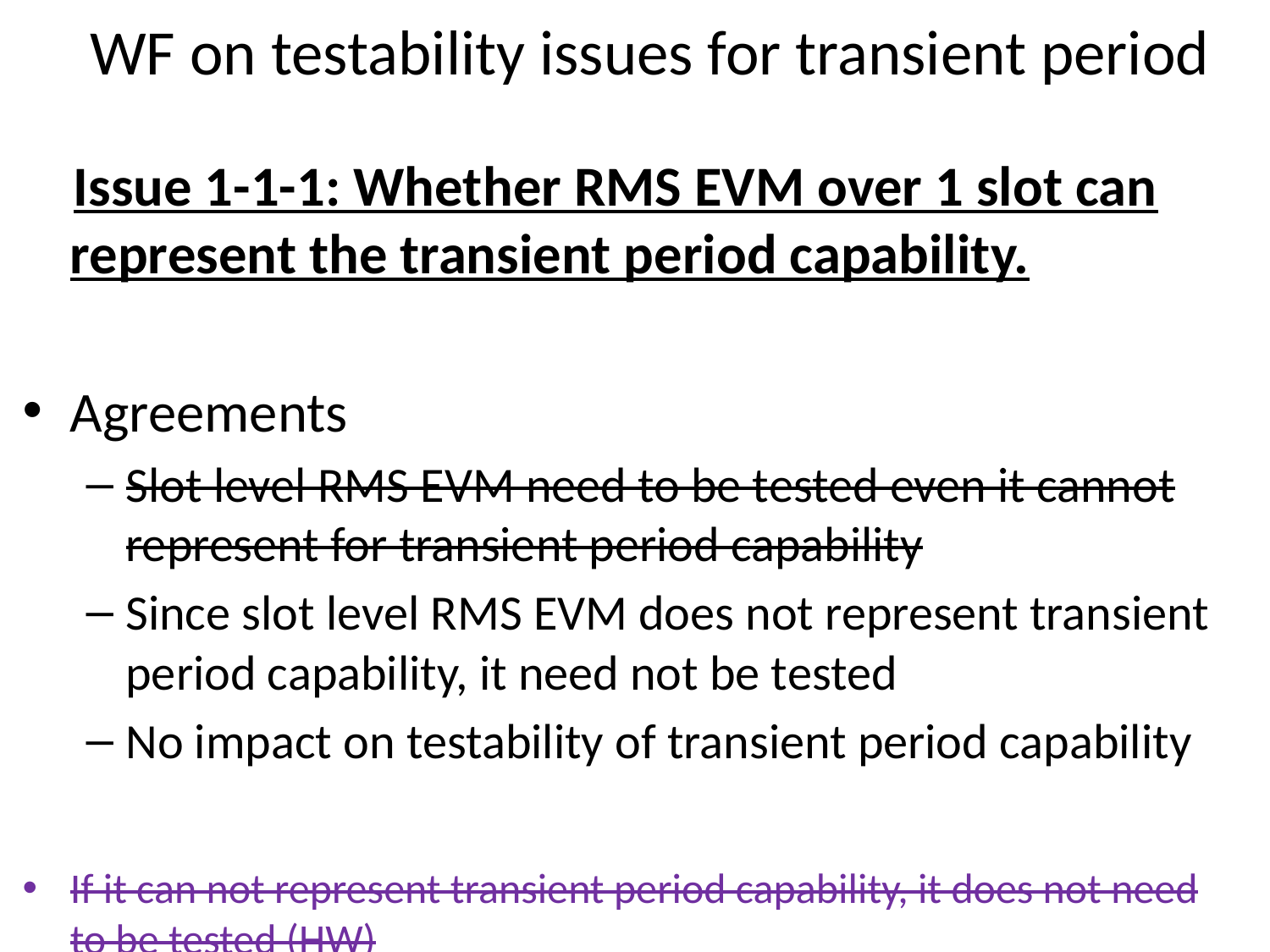

# WF on testability issues for transient period

    Issue 1-1-1: Whether RMS EVM over 1 slot can represent the transient period capability.

Agreements
Slot level RMS EVM need to be tested even it cannot represent for transient period capability
Since slot level RMS EVM does not represent transient period capability, it need not be tested
No impact on testability of transient period capability

If it can not represent transient period capability, it does not need to be tested (HW)